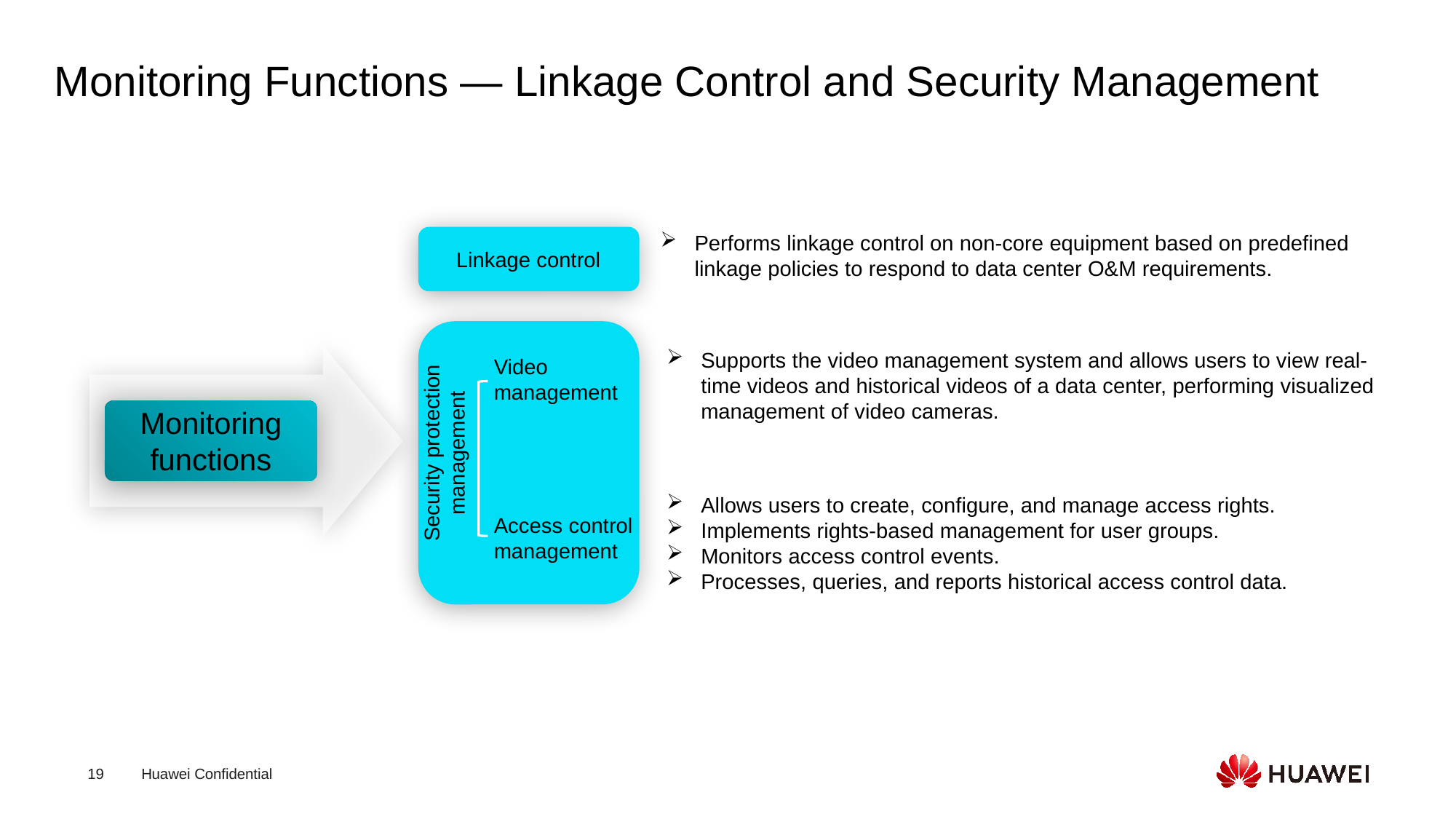

# Monitoring Functions — Linkage Control and Security Management
Performs linkage control on non-core equipment based on predefined linkage policies to respond to data center O&M requirements.

Linkage control
Security protection management

Supports the video management system and allows users to view real-time videos and historical videos of a data center, performing visualized management of video cameras.
Video management

Monitoring functions

Allows users to create, configure, and manage access rights.
Implements rights-based management for user groups.
Monitors access control events.
Processes, queries, and reports historical access control data.
Access control management